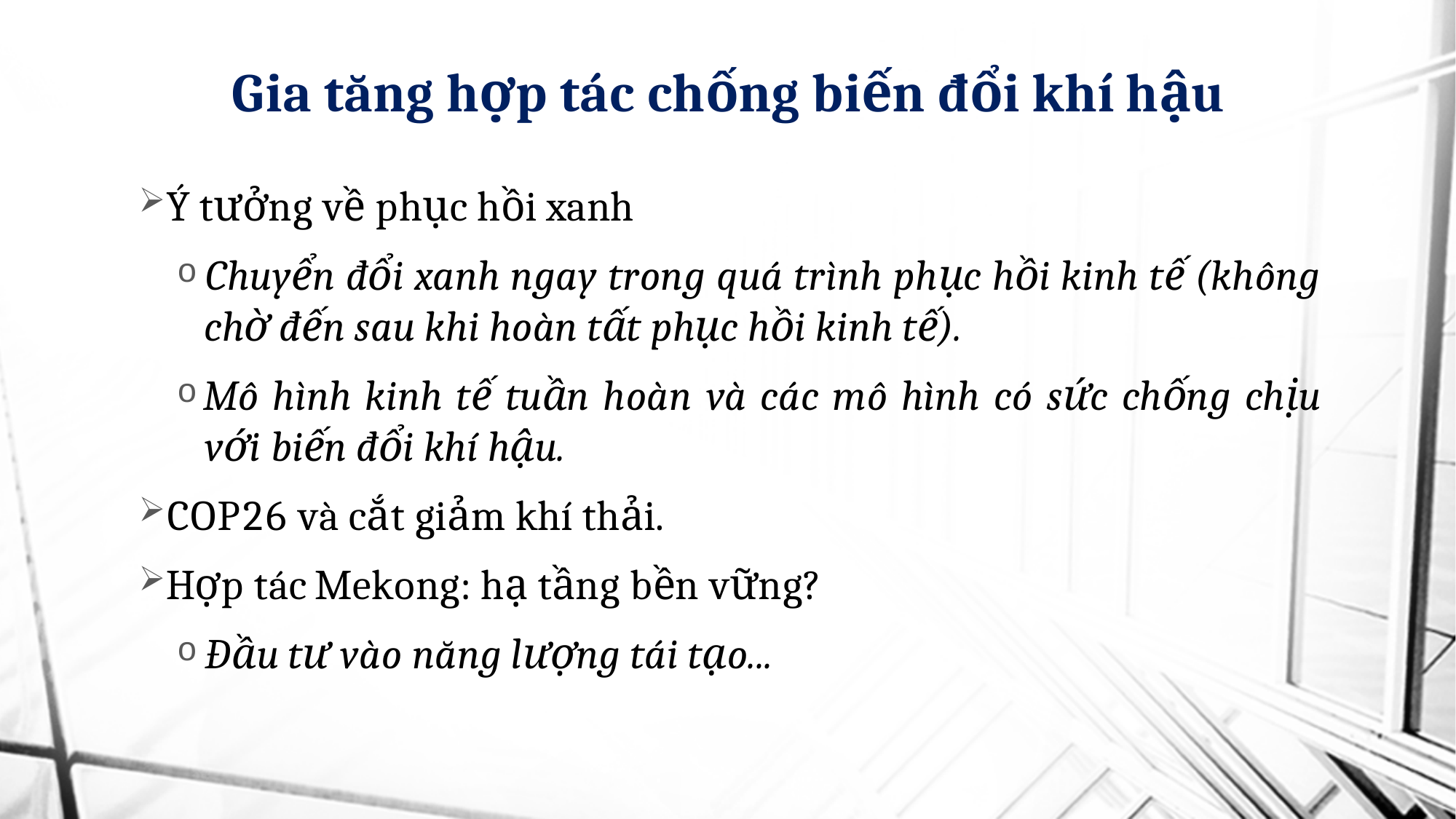

# Gia tăng hợp tác chống biến đổi khí hậu
Ý tưởng về phục hồi xanh
Chuyển đổi xanh ngay trong quá trình phục hồi kinh tế (không chờ đến sau khi hoàn tất phục hồi kinh tế).
Mô hình kinh tế tuần hoàn và các mô hình có sức chống chịu với biến đổi khí hậu.
COP26 và cắt giảm khí thải.
Hợp tác Mekong: hạ tầng bền vững?
Đầu tư vào năng lượng tái tạo...